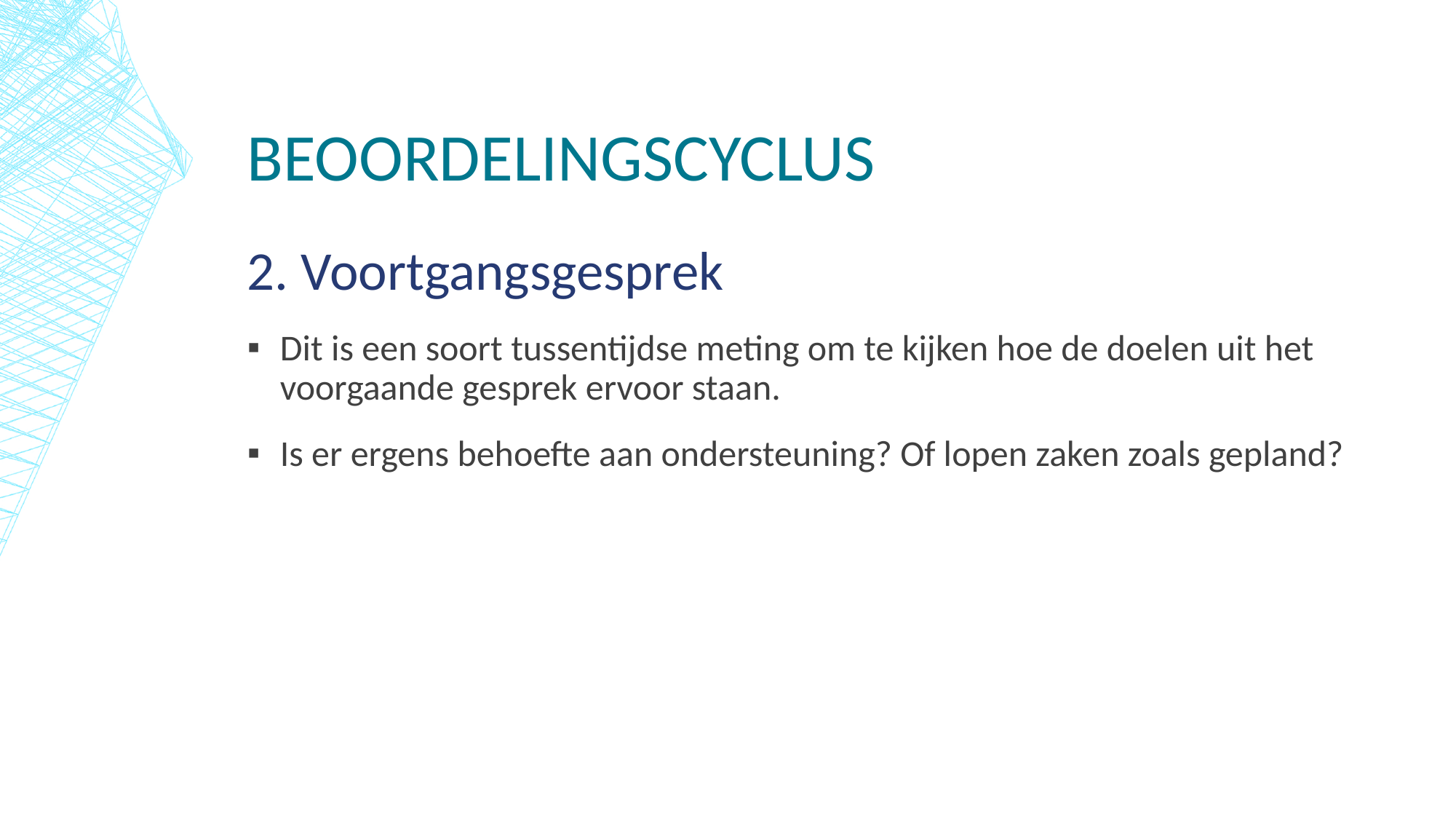

# Beoordelingscyclus
2. Voortgangsgesprek
Dit is een soort tussentijdse meting om te kijken hoe de doelen uit het voorgaande gesprek ervoor staan.
Is er ergens behoefte aan ondersteuning? Of lopen zaken zoals gepland?